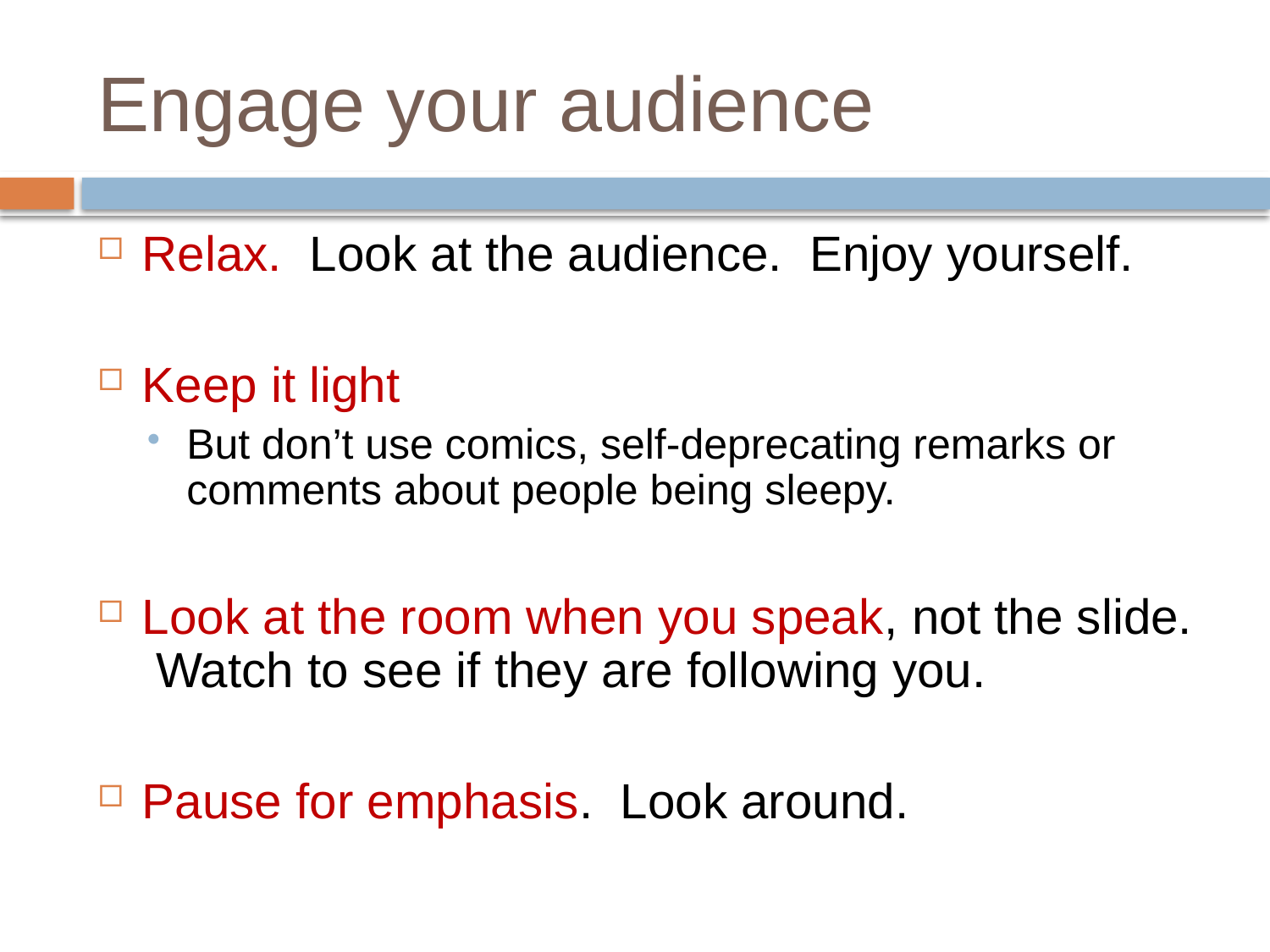

# Engage your audience
Relax.  Look at the audience.  Enjoy yourself.

Keep it light
But don’t use comics, self-deprecating remarks or comments about people being sleepy.

Look at the room when you speak, not the slide.  Watch to see if they are following you.

Pause for emphasis.  Look around.